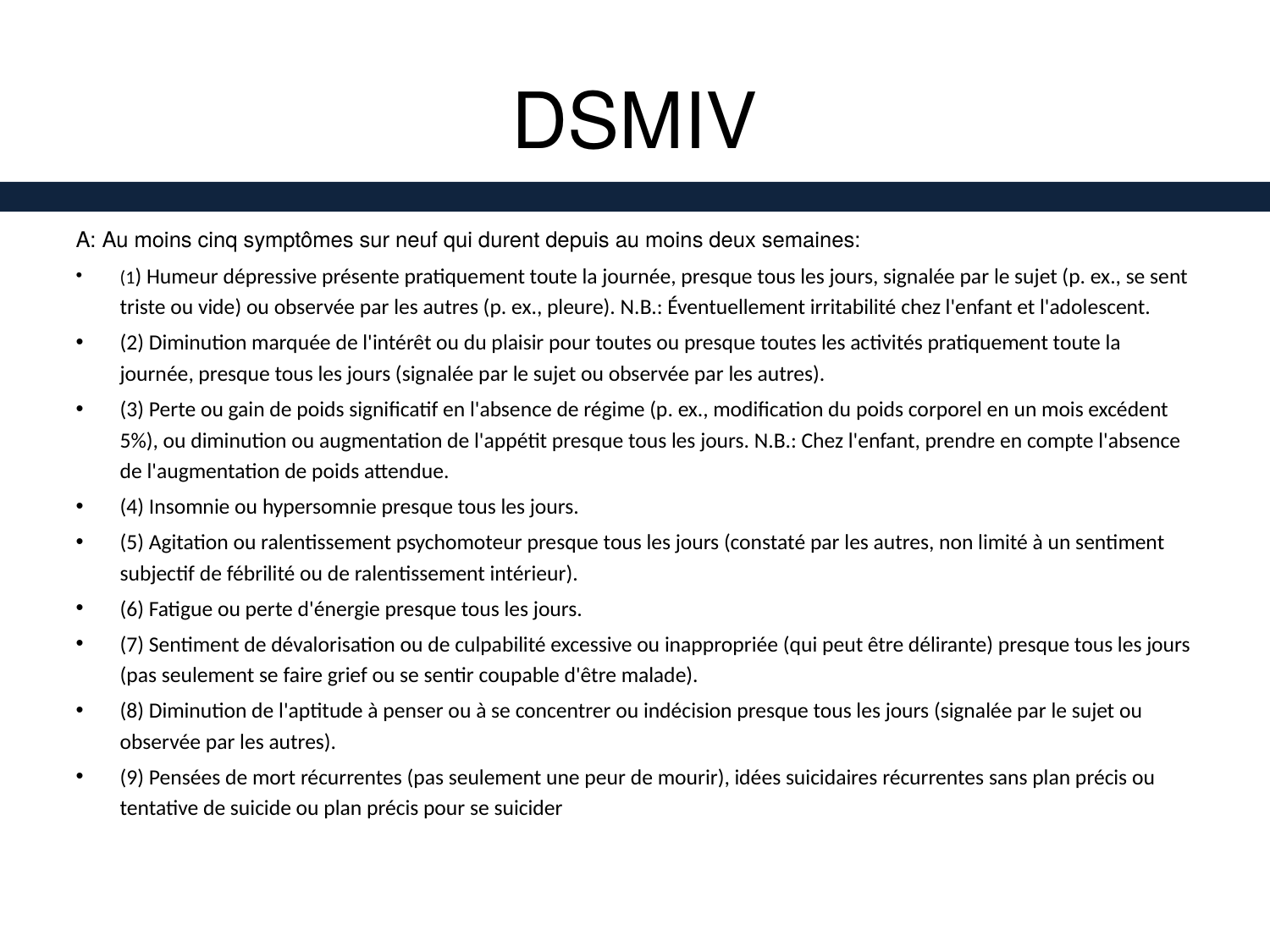

# DSMIV

A: Au moins cinq symptômes sur neuf qui durent depuis au moins deux semaines:
(1) Humeur dépressive présente pratiquement toute la journée, presque tous les jours, signalée par le sujet (p. ex., se sent triste ou vide) ou observée par les autres (p. ex., pleure). N.B.: Éventuellement irritabilité chez l'enfant et l'adolescent.
(2) Diminution marquée de l'intérêt ou du plaisir pour toutes ou presque toutes les activités pratiquement toute la journée, presque tous les jours (signalée par le sujet ou observée par les autres).
(3) Perte ou gain de poids significatif en l'absence de régime (p. ex., modification du poids corporel en un mois excédent 5%), ou diminution ou augmentation de l'appétit presque tous les jours. N.B.: Chez l'enfant, prendre en compte l'absence de l'augmentation de poids attendue.
(4) Insomnie ou hypersomnie presque tous les jours.
(5) Agitation ou ralentissement psychomoteur presque tous les jours (constaté par les autres, non limité à un sentiment subjectif de fébrilité ou de ralentissement intérieur).
(6) Fatigue ou perte d'énergie presque tous les jours.
(7) Sentiment de dévalorisation ou de culpabilité excessive ou inappropriée (qui peut être délirante) presque tous les jours (pas seulement se faire grief ou se sentir coupable d'être malade).
(8) Diminution de l'aptitude à penser ou à se concentrer ou indécision presque tous les jours (signalée par le sujet ou observée par les autres).
(9) Pensées de mort récurrentes (pas seulement une peur de mourir), idées suicidaires récurrentes sans plan précis ou tentative de suicide ou plan précis pour se suicider